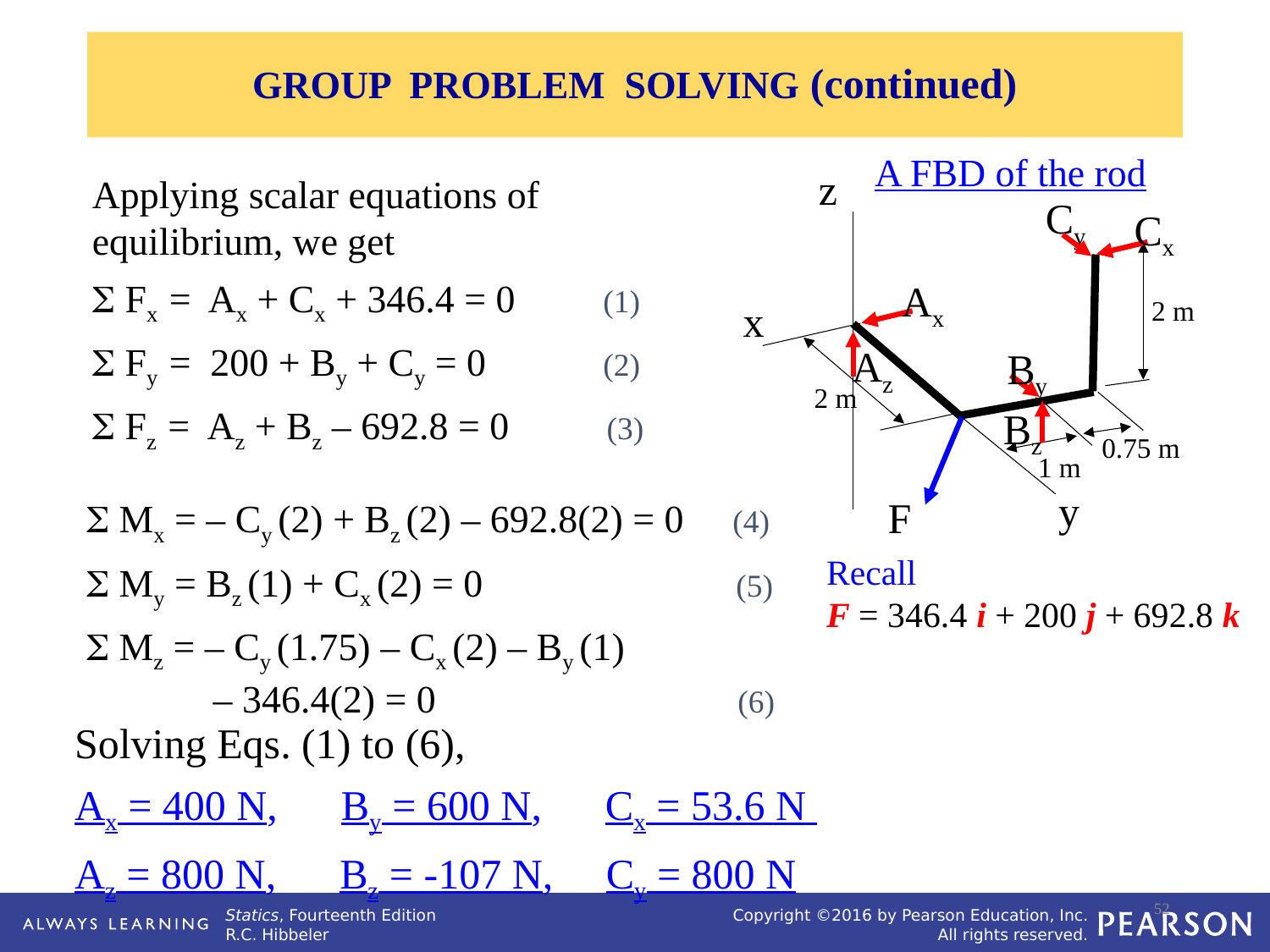

GROUP  PROBLEM  SOLVING (continued)
A FBD of the rod
z
Cy
Cx
Ax
2 m
x
Az
By
2 m
Bz
0.75 m
1 m
y
F
Recall
F = 346.4 i + 200 j + 692.8 k
Applying scalar equations of
equilibrium, we get
Σ Fx  =  Ax + Cx + 346.4 = 0         (1)
Σ Fy  =  200 + By + Cy = 0            (2)
Σ Fz  =  Az + Bz – 692.8 = 0          (3)
Σ Mx = – Cy (2) + Bz (2) – 692.8(2) = 0     (4)
Σ My = Bz (1) + Cx (2) = 0                          (5)
Σ Mz = – Cy (1.75) – Cx (2) – By (1)
             – 346.4(2) = 0                               (6)
Solving Eqs. (1) to (6),
Ax = 400 N,      By = 600 N,      Cx = 53.6 N
Az = 800 N,      Bz = -107 N,     Cy = 800 N
52